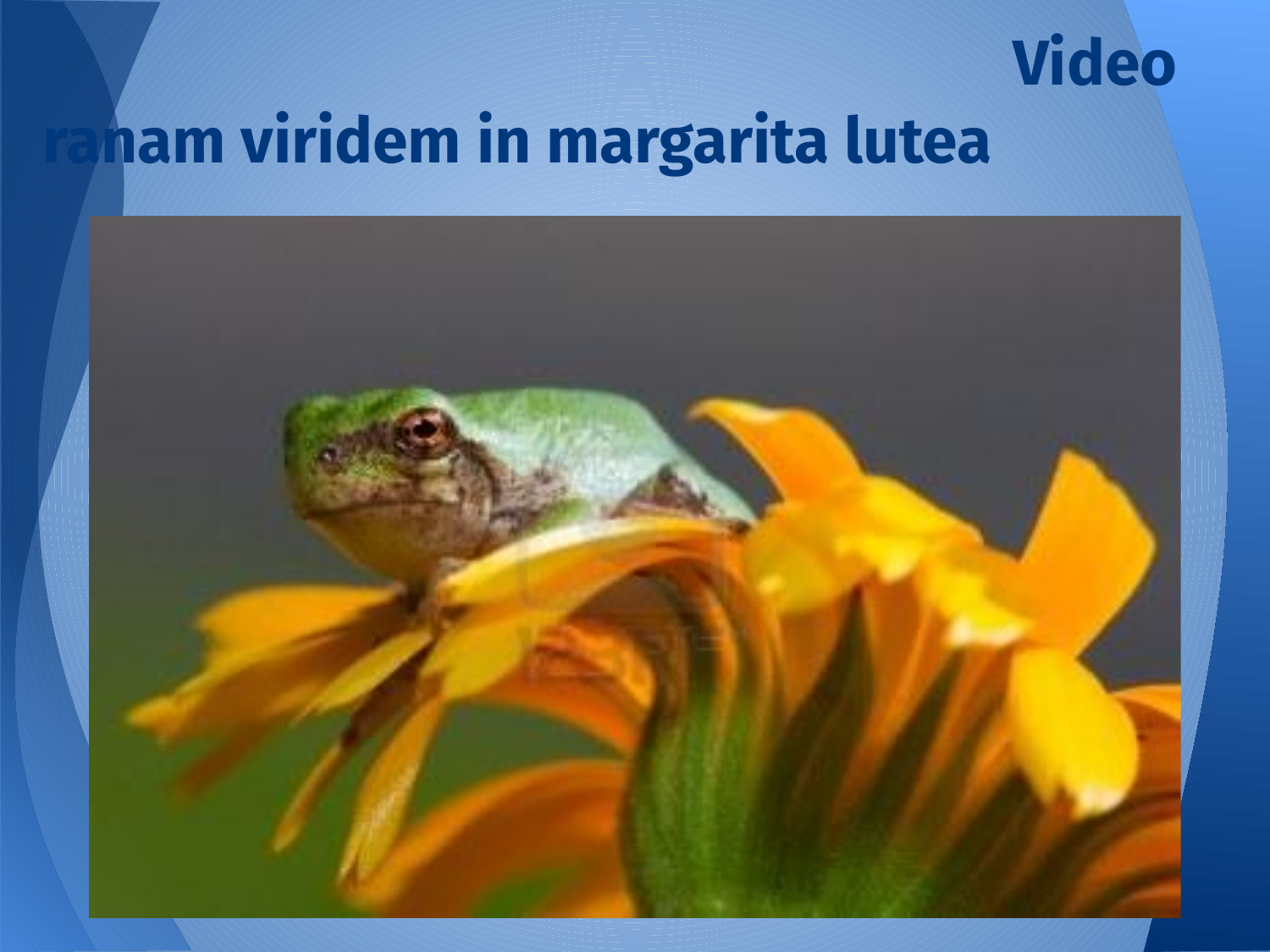

# Video ranam viridem in margarita lutea